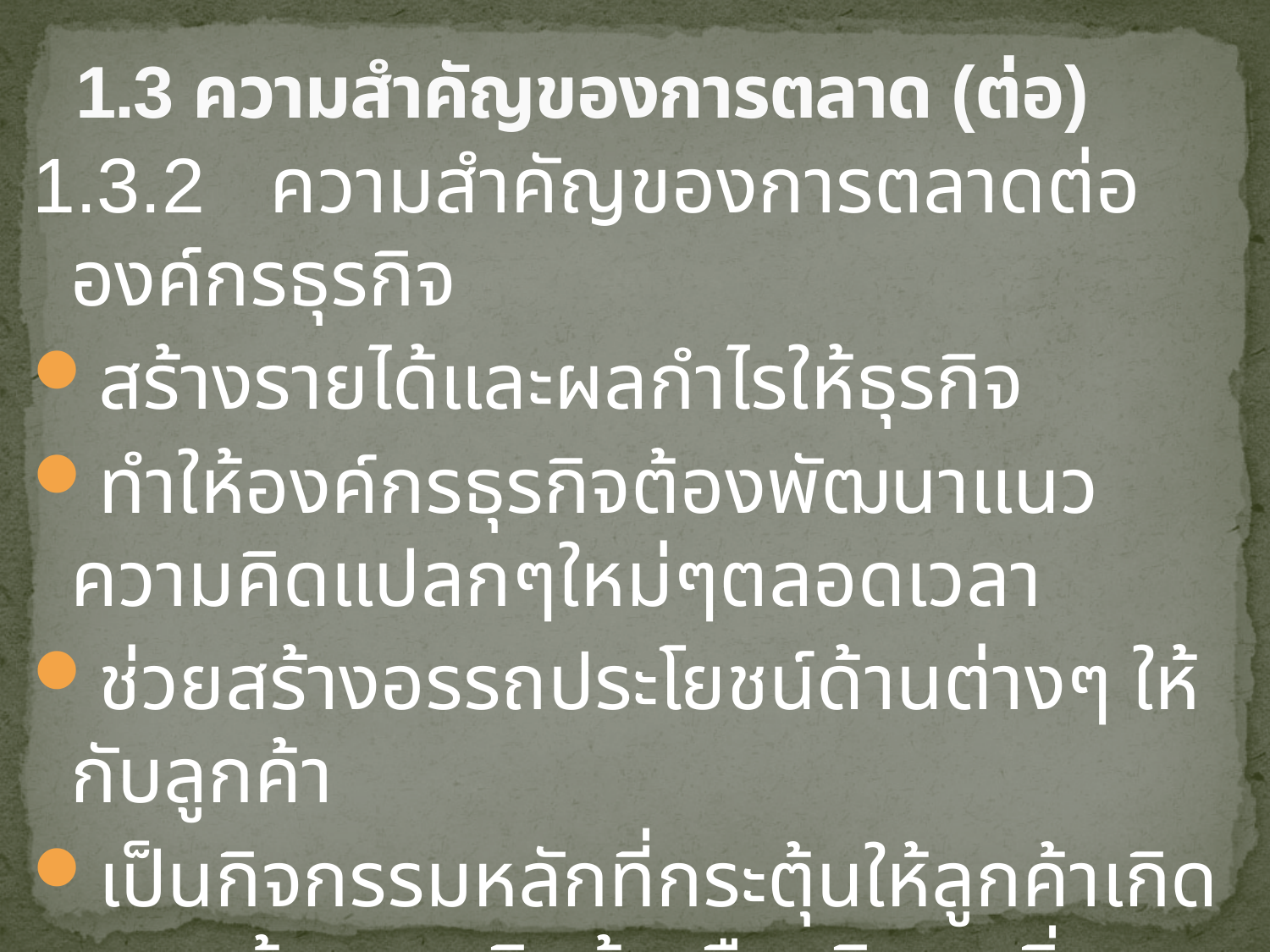

# 1.3 ความสำคัญของการตลาด (ต่อ)
1.3.2   ความสำคัญของการตลาดต่อองค์กรธุรกิจ
สร้างรายได้และผลกำไรให้ธุรกิจ
ทำให้องค์กรธุรกิจต้องพัฒนาแนวความคิดแปลกๆใหม่ๆตลอดเวลา
ช่วยสร้างอรรถประโยชน์ด้านต่างๆ ให้กับลูกค้า
เป็นกิจกรรมหลักที่กระตุ้นให้ลูกค้าเกิดความต้องการสินค้าหรือบริการเพิ่มมากขึ้น